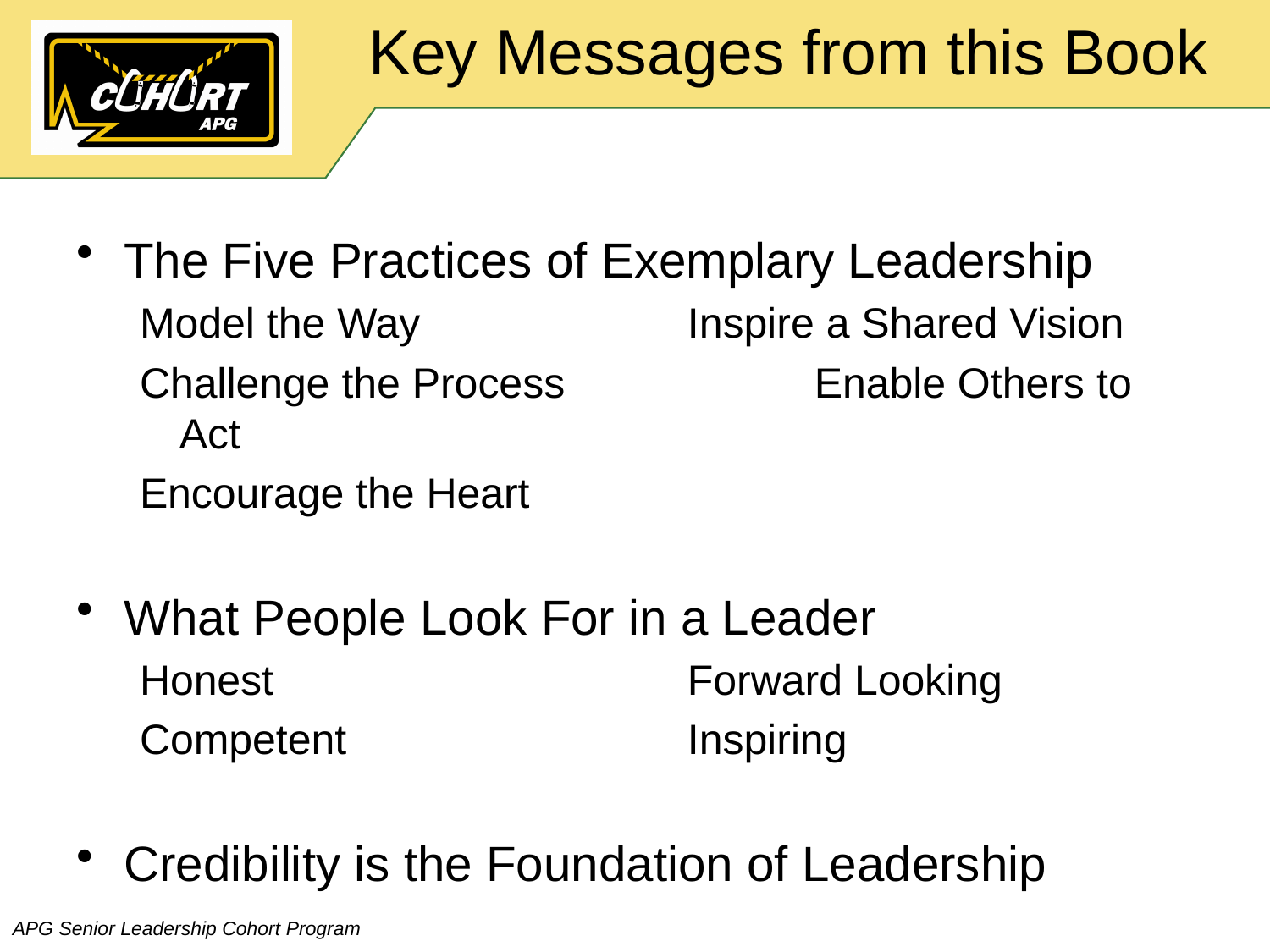

# Key Messages from this Book
The Five Practices of Exemplary Leadership
Model the Way			Inspire a Shared Vision
Challenge the Process		Enable Others to Act
Encourage the Heart

What People Look For in a Leader
Honest				Forward Looking
Competent			Inspiring

Credibility is the Foundation of Leadership